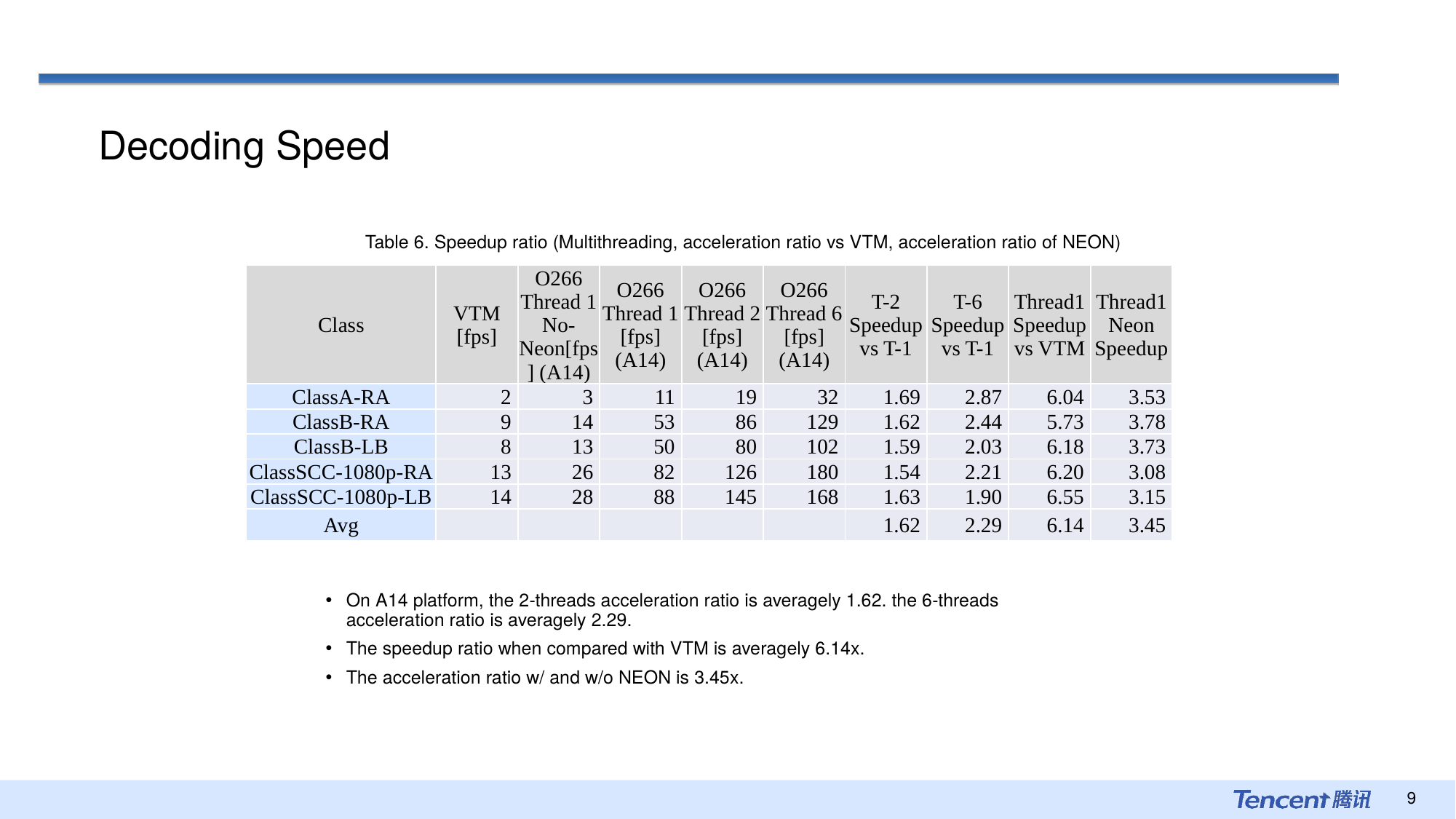

Decoding Speed

Table 6. Speedup ratio (Multithreading, acceleration ratio vs VTM, acceleration ratio of NEON)
| Class | VTM [fps] | O266 Thread 1 No-Neon[fps] (A14) | O266 Thread 1 [fps] (A14) | O266 Thread 2 [fps] (A14) | O266 Thread 6 [fps] (A14) | T-2 Speedup vs T-1 | T-6 Speedup vs T-1 | Thread1 Speedup vs VTM | Thread1 Neon Speedup |
| --- | --- | --- | --- | --- | --- | --- | --- | --- | --- |
| ClassA-RA | 2 | 3 | 11 | 19 | 32 | 1.69 | 2.87 | 6.04 | 3.53 |
| ClassB-RA | 9 | 14 | 53 | 86 | 129 | 1.62 | 2.44 | 5.73 | 3.78 |
| ClassB-LB | 8 | 13 | 50 | 80 | 102 | 1.59 | 2.03 | 6.18 | 3.73 |
| ClassSCC-1080p-RA | 13 | 26 | 82 | 126 | 180 | 1.54 | 2.21 | 6.20 | 3.08 |
| ClassSCC-1080p-LB | 14 | 28 | 88 | 145 | 168 | 1.63 | 1.90 | 6.55 | 3.15 |
| Avg |  |  |  |  |  | 1.62 | 2.29 | 6.14 | 3.45 |
On A14 platform, the 2-threads acceleration ratio is averagely 1.62. the 6-threads acceleration ratio is averagely 2.29.
The speedup ratio when compared with VTM is averagely 6.14x.
The acceleration ratio w/ and w/o NEON is 3.45x.